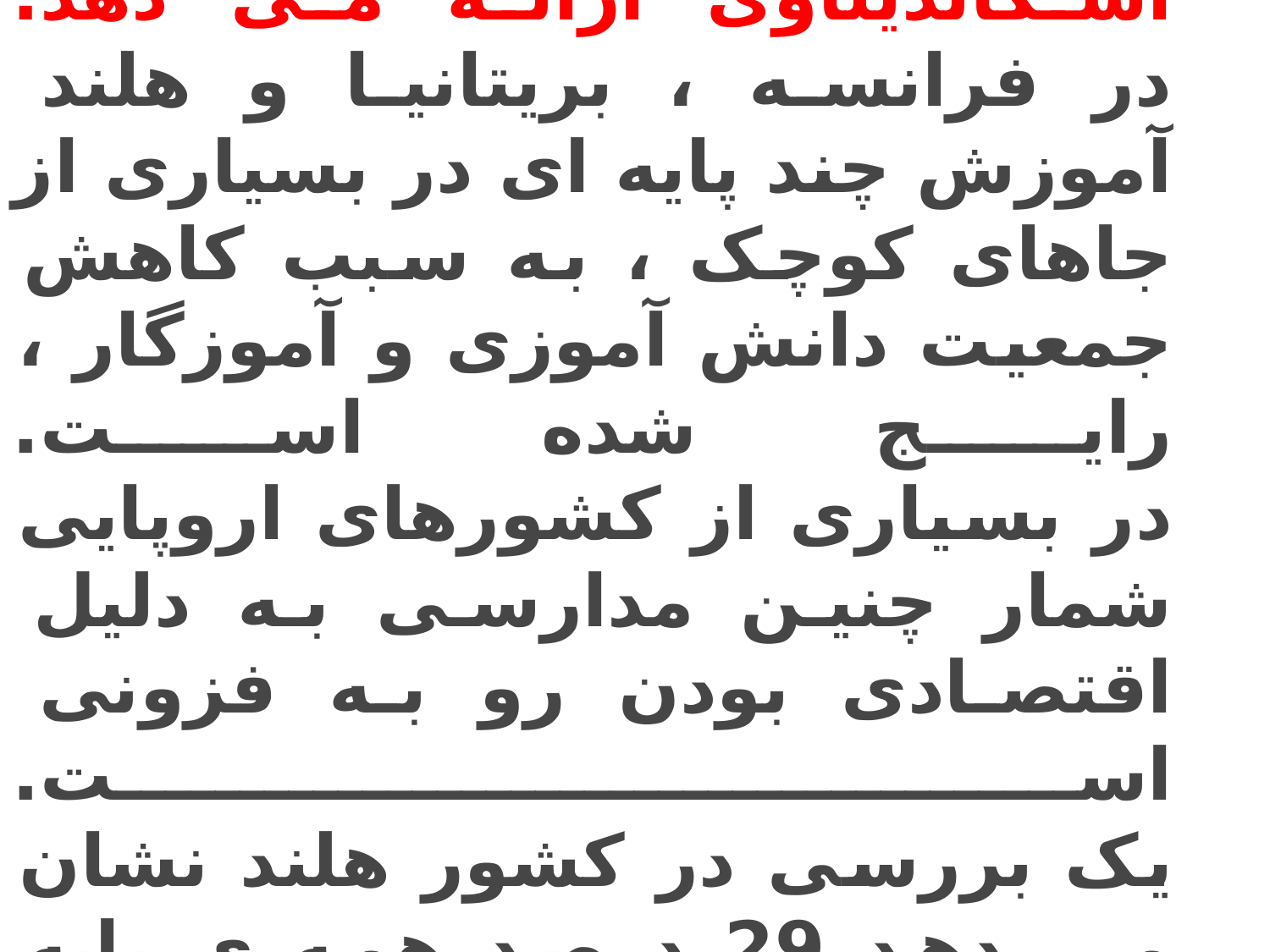

این نوع آموزش خدمات ارزنده ای در بخش هایی از روستاهای اسکاتلند ، کانادا ، فرانسه ، ایالات متحده و کشورهای اسکاندیناوی ارائه می دهد.
در فرانسه ، بریتانیا و هلند آموزش چند پایه ای در بسیاری از جاهای کوچک ، به سبب کاهش جمعیت دانش آموزی و آموزگار ، رایج شده است.
در بسیاری از کشورهای اروپایی شمار چنین مدارسی به دلیل اقتصادی بودن رو به فزونی است.
یک بررسی در کشور هلند نشان می دهد 29 درصد همه ی پایه های دوره ی دبستان دانش آموزانی با سن های متفاوت بوده اند.( وین من و دیگران ، 1987 )